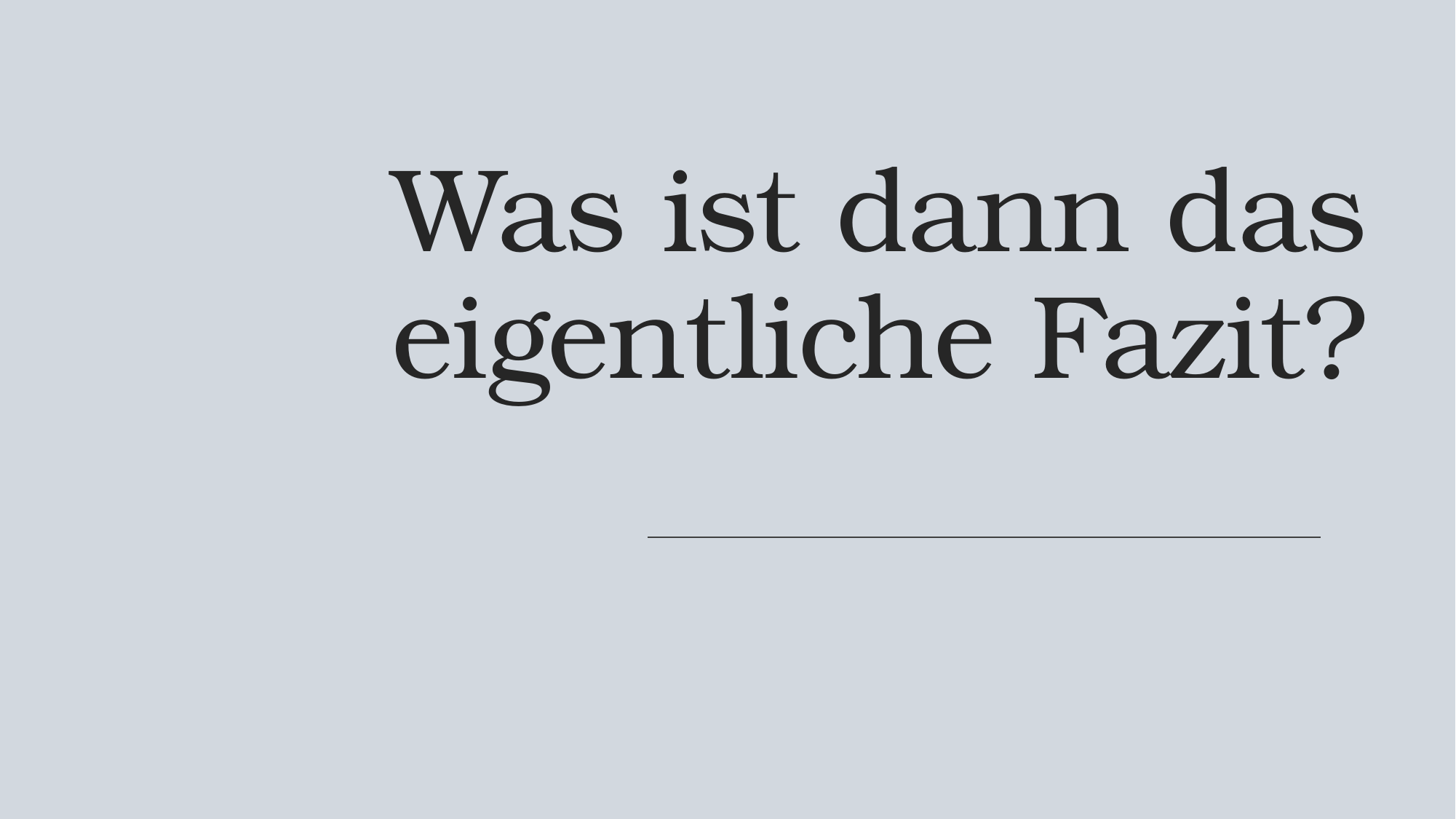

# Was ist dann das eigentliche Fazit?